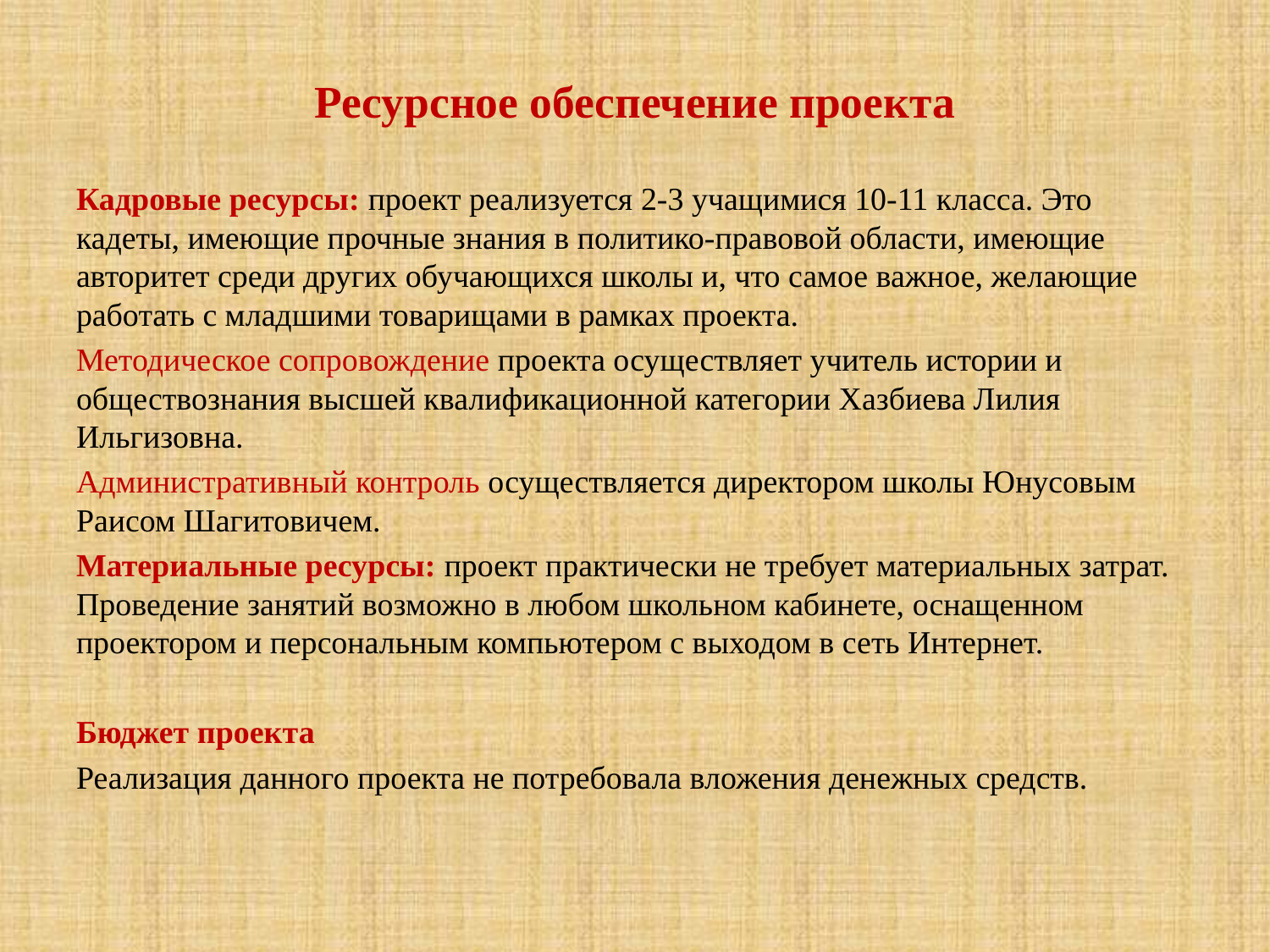

Ресурсное обеспечение проекта

Кадровые ресурсы: проект реализуется 2-3 учащимися 10-11 класса. Это кадеты, имеющие прочные знания в политико-правовой области, имеющие авторитет среди других обучающихся школы и, что самое важное, желающие работать с младшими товарищами в рамках проекта.
Методическое сопровождение проекта осуществляет учитель истории и обществознания высшей квалификационной категории Хазбиева Лилия Ильгизовна.
Административный контроль осуществляется директором школы Юнусовым Раисом Шагитовичем.
Материальные ресурсы: проект практически не требует материальных затрат. Проведение занятий возможно в любом школьном кабинете, оснащенном проектором и персональным компьютером с выходом в сеть Интернет.

Бюджет проекта
Реализация данного проекта не потребовала вложения денежных средств.